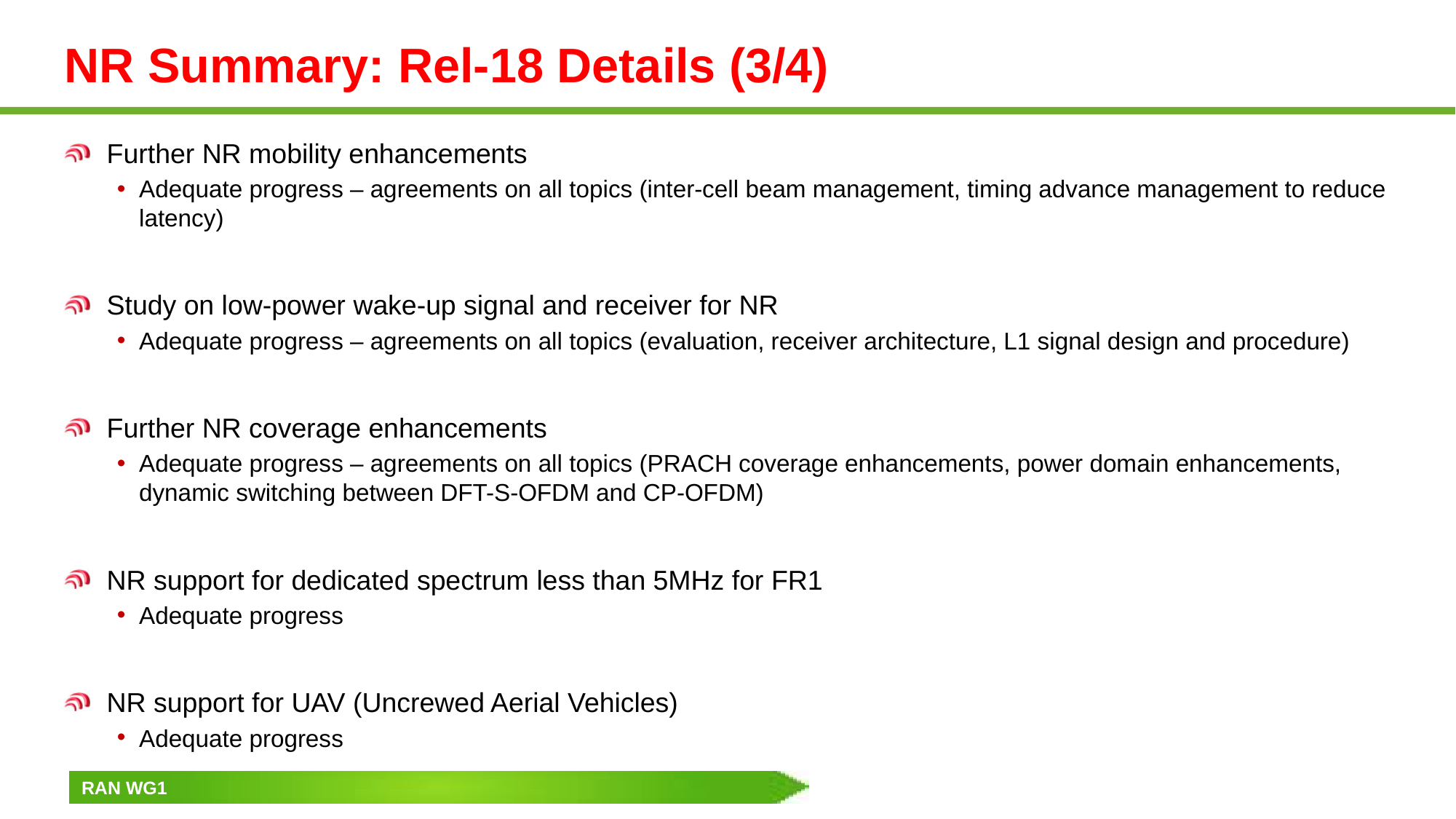

# NR Summary: Rel-18 Details (3/4)
Further NR mobility enhancements
Adequate progress – agreements on all topics (inter-cell beam management, timing advance management to reduce latency)

Study on low-power wake-up signal and receiver for NR
Adequate progress – agreements on all topics (evaluation, receiver architecture, L1 signal design and procedure)

Further NR coverage enhancements
Adequate progress – agreements on all topics (PRACH coverage enhancements, power domain enhancements, dynamic switching between DFT-S-OFDM and CP-OFDM)

NR support for dedicated spectrum less than 5MHz for FR1
Adequate progress

NR support for UAV (Uncrewed Aerial Vehicles)
Adequate progress